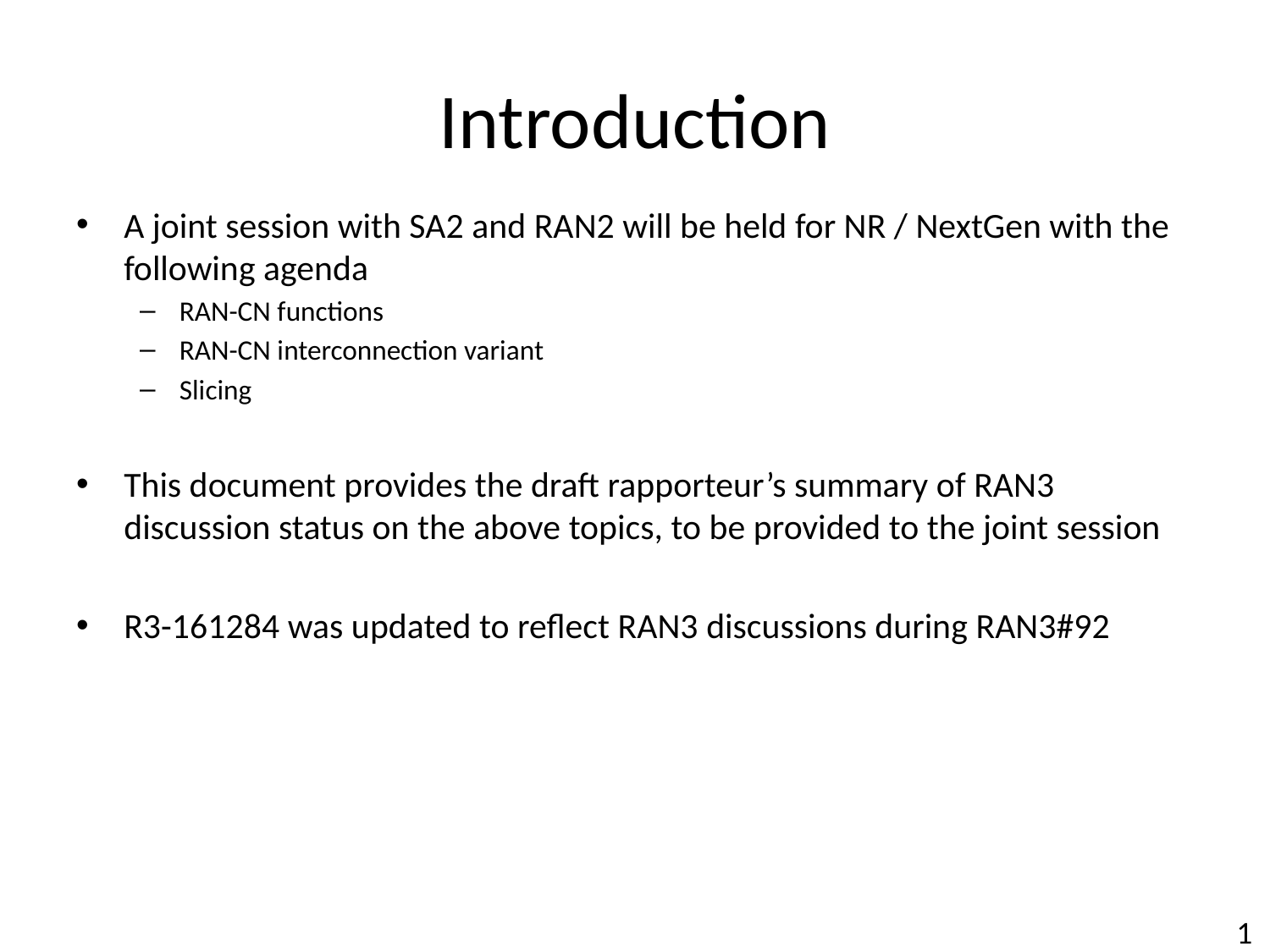

# Introduction
A joint session with SA2 and RAN2 will be held for NR / NextGen with the following agenda
RAN-CN functions
RAN-CN interconnection variant
Slicing

This document provides the draft rapporteur’s summary of RAN3 discussion status on the above topics, to be provided to the joint session

R3-161284 was updated to reflect RAN3 discussions during RAN3#92
1